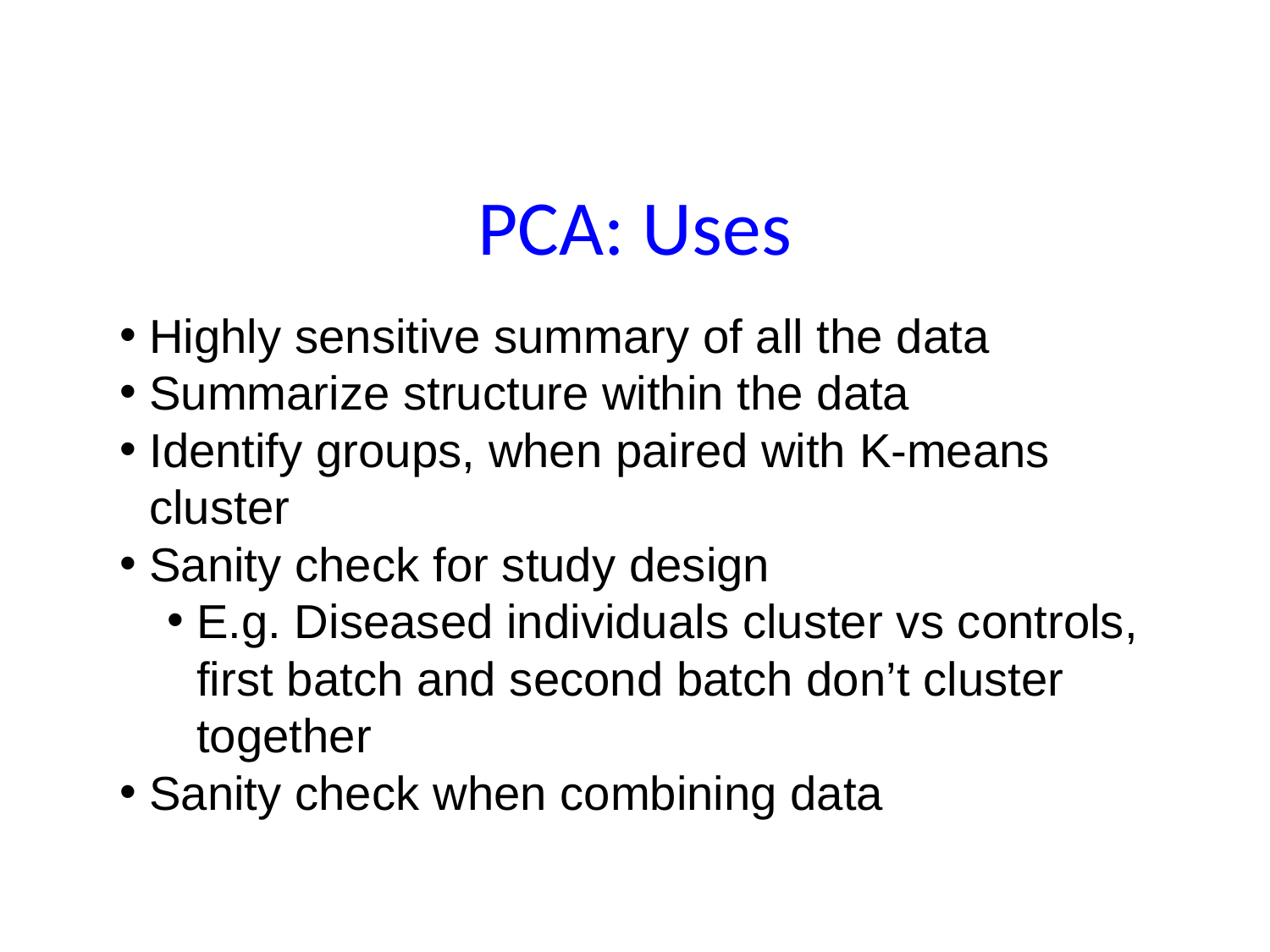

# PCA: Uses
Highly sensitive summary of all the data
Summarize structure within the data
Identify groups, when paired with K-means cluster
Sanity check for study design
E.g. Diseased individuals cluster vs controls, first batch and second batch don’t cluster together
Sanity check when combining data